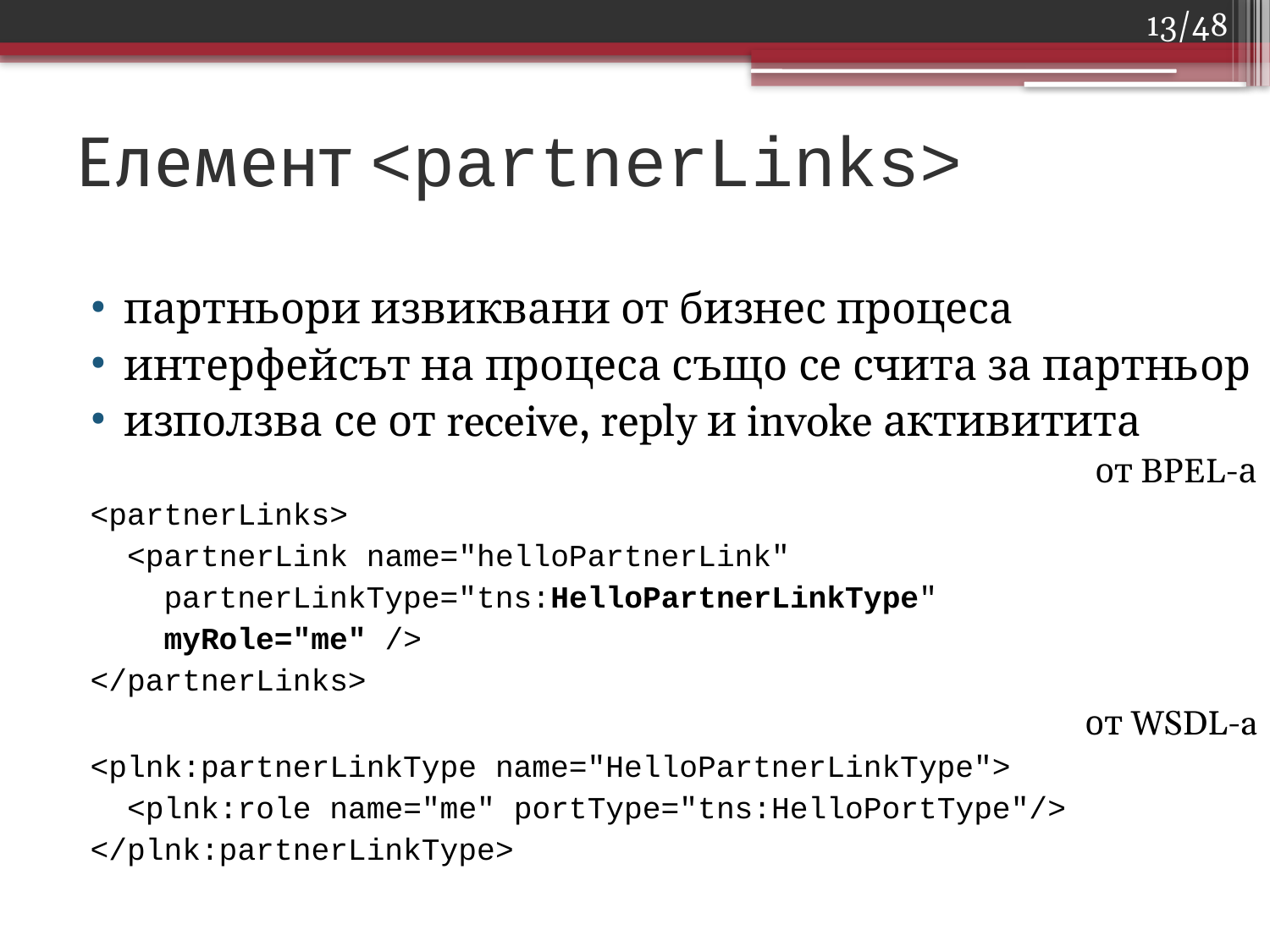

13/48
# Елемент <partnerLinks>
партньори извиквани от бизнес процеса
интерфейсът на процеса също се счита за партньор
използва се от receive, reply и invoke активитита
от BPEL-а
<partnerLinks>
  <partnerLink name="helloPartnerLink"
    partnerLinkType="tns:HelloPartnerLinkType"
    myRole="me" />
</partnerLinks>
от WSDL-a
<plnk:partnerLinkType name="HelloPartnerLinkType">
  <plnk:role name="me" portType="tns:HelloPortType"/>
</plnk:partnerLinkType>